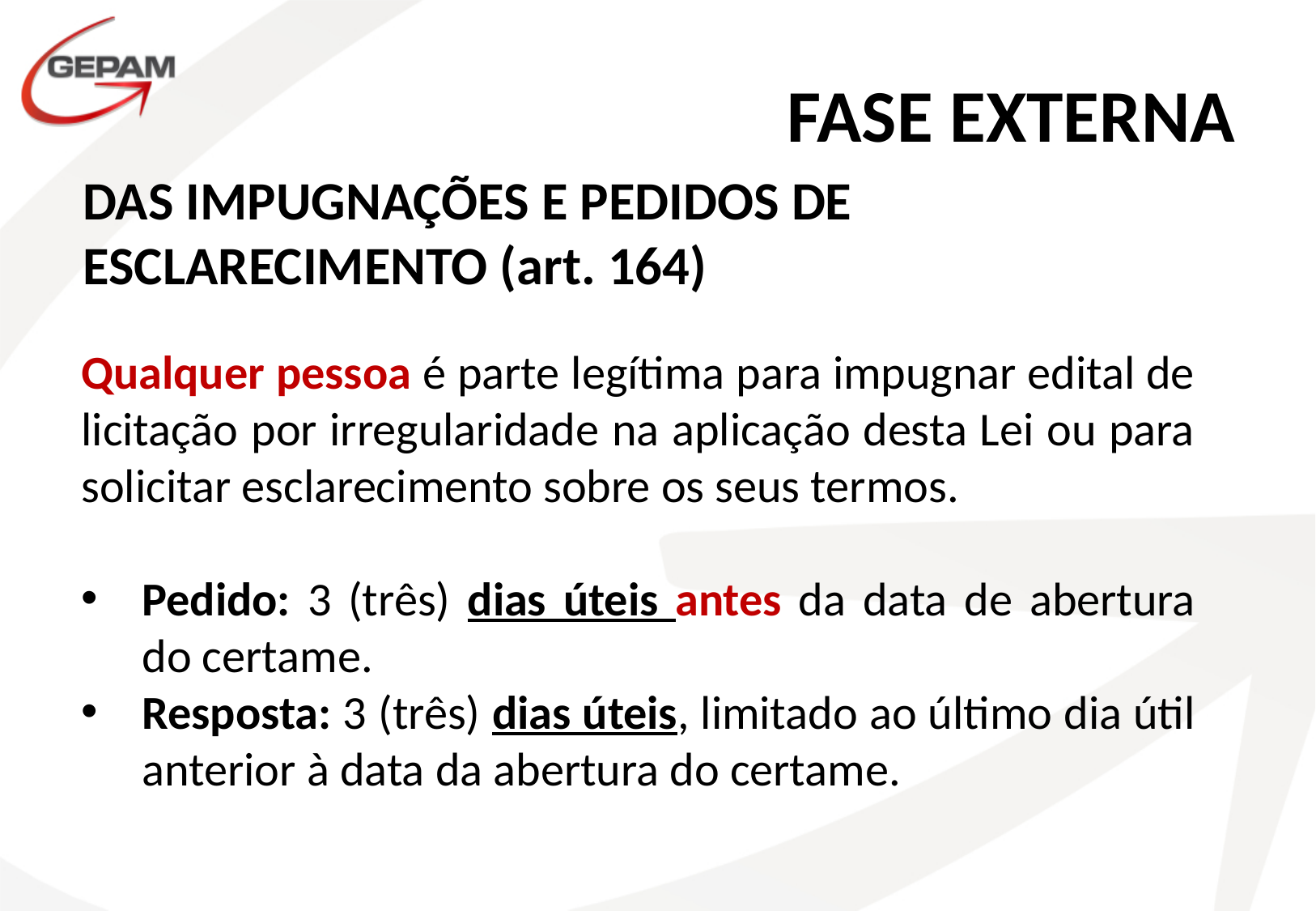

# FASE EXTERNA
DAS IMPUGNAÇÕES E PEDIDOS DE ESCLARECIMENTO (art. 164)

Qualquer pessoa é parte legítima para impugnar edital de licitação por irregularidade na aplicação desta Lei ou para solicitar esclarecimento sobre os seus termos.

Pedido: 3 (três) dias úteis antes da data de abertura do certame.
Resposta: 3 (três) dias úteis, limitado ao último dia útil anterior à data da abertura do certame.